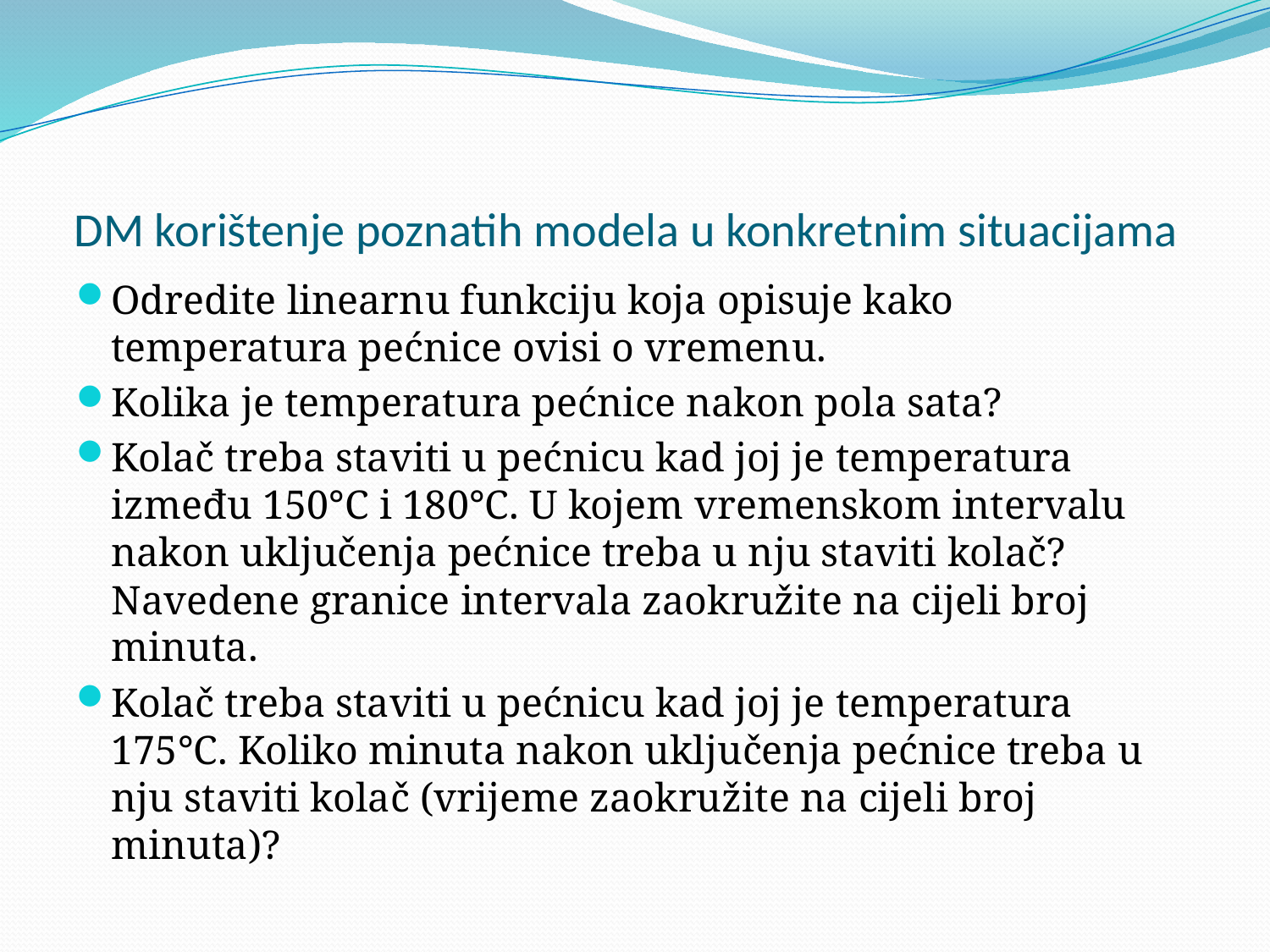

# DM korištenje poznatih modela u konkretnim situacijama
Odredite linearnu funkciju koja opisuje kako temperatura pećnice ovisi o vremenu.
Kolika je temperatura pećnice nakon pola sata?
Kolač treba staviti u pećnicu kad joj je temperatura između 150°C i 180°C. U kojem vremenskom intervalu nakon uključenja pećnice treba u nju staviti kolač? Navedene granice intervala zaokružite na cijeli broj minuta.
Kolač treba staviti u pećnicu kad joj je temperatura 175°C. Koliko minuta nakon uključenja pećnice treba u nju staviti kolač (vrijeme zaokružite na cijeli broj minuta)?